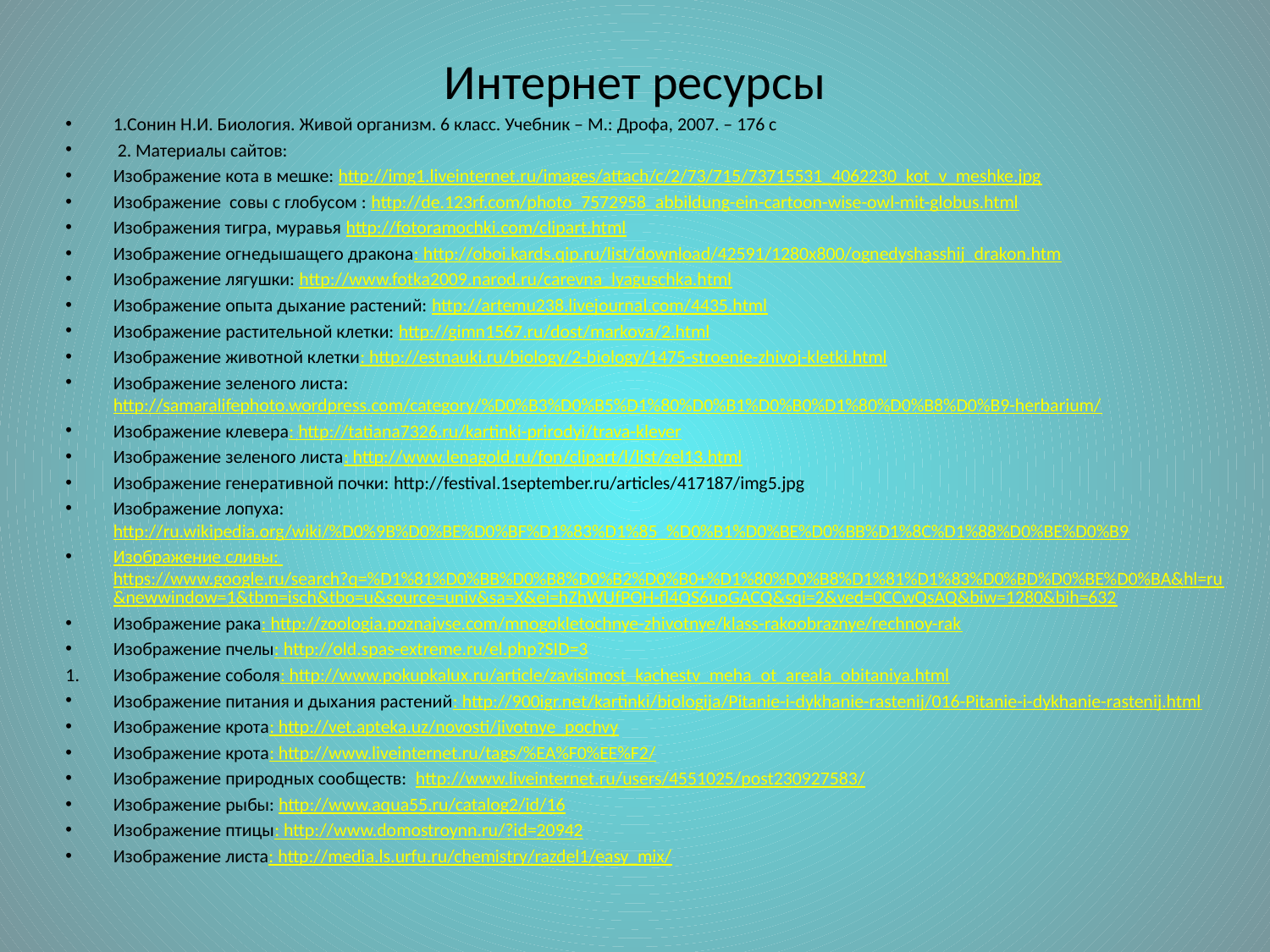

# Интернет ресурсы
1.Сонин Н.И. Биология. Живой организм. 6 класс. Учебник – М.: Дрофа, 2007. – 176 с
 2. Материалы сайтов:
Изображение кота в мешке: http://img1.liveinternet.ru/images/attach/c/2/73/715/73715531_4062230_kot_v_meshke.jpg
Изображение  совы с глобусом : http://de.123rf.com/photo_7572958_abbildung-ein-cartoon-wise-owl-mit-globus.html
Изображения тигра, муравья http://fotoramochki.com/clipart.html
Изображение огнедышащего дракона: http://oboi.kards.qip.ru/list/download/42591/1280x800/ognedyshasshij_drakon.htm
Изображение лягушки: http://www.fotka2009.narod.ru/carevna_lyaguschka.html
Изображение опыта дыхание растений: http://artemu238.livejournal.com/4435.html
Изображение растительной клетки: http://gimn1567.ru/dost/markova/2.html
Изображение животной клетки: http://estnauki.ru/biology/2-biology/1475-stroenie-zhivoj-kletki.html
Изображение зеленого листа: http://samaralifephoto.wordpress.com/category/%D0%B3%D0%B5%D1%80%D0%B1%D0%B0%D1%80%D0%B8%D0%B9-herbarium/
Изображение клевера: http://tatiana7326.ru/kartinki-prirodyi/trava-klever
Изображение зеленого листа: http://www.lenagold.ru/fon/clipart/l/list/zel13.html
Изображение генеративной почки: http://festival.1september.ru/articles/417187/img5.jpg
Изображение лопуха: http://ru.wikipedia.org/wiki/%D0%9B%D0%BE%D0%BF%D1%83%D1%85_%D0%B1%D0%BE%D0%BB%D1%8C%D1%88%D0%BE%D0%B9
Изображение сливы: https://www.google.ru/search?q=%D1%81%D0%BB%D0%B8%D0%B2%D0%B0+%D1%80%D0%B8%D1%81%D1%83%D0%BD%D0%BE%D0%BA&hl=ru&newwindow=1&tbm=isch&tbo=u&source=univ&sa=X&ei=hZhWUfPOH-fl4QS6uoGACQ&sqi=2&ved=0CCwQsAQ&biw=1280&bih=632
Изображение рака: http://zoologia.poznajvse.com/mnogokletochnye-zhivotnye/klass-rakoobraznye/rechnoy-rak
Изображение пчелы: http://old.spas-extreme.ru/el.php?SID=3
Изображение соболя: http://www.pokupkalux.ru/article/zavisimost_kachestv_meha_ot_areala_obitaniya.html
Изображение питания и дыхания растений: http://900igr.net/kartinki/biologija/Pitanie-i-dykhanie-rastenij/016-Pitanie-i-dykhanie-rastenij.html
Изображение крота: http://vet.apteka.uz/novosti/jivotnye_pochvy
Изображение крота: http://www.liveinternet.ru/tags/%EA%F0%EE%F2/
Изображение природных сообществ:  http://www.liveinternet.ru/users/4551025/post230927583/
Изображение рыбы: http://www.aqua55.ru/catalog2/id/16
Изображение птицы: http://www.domostroynn.ru/?id=20942
Изображение листа: http://media.ls.urfu.ru/chemistry/razdel1/easy_mix/